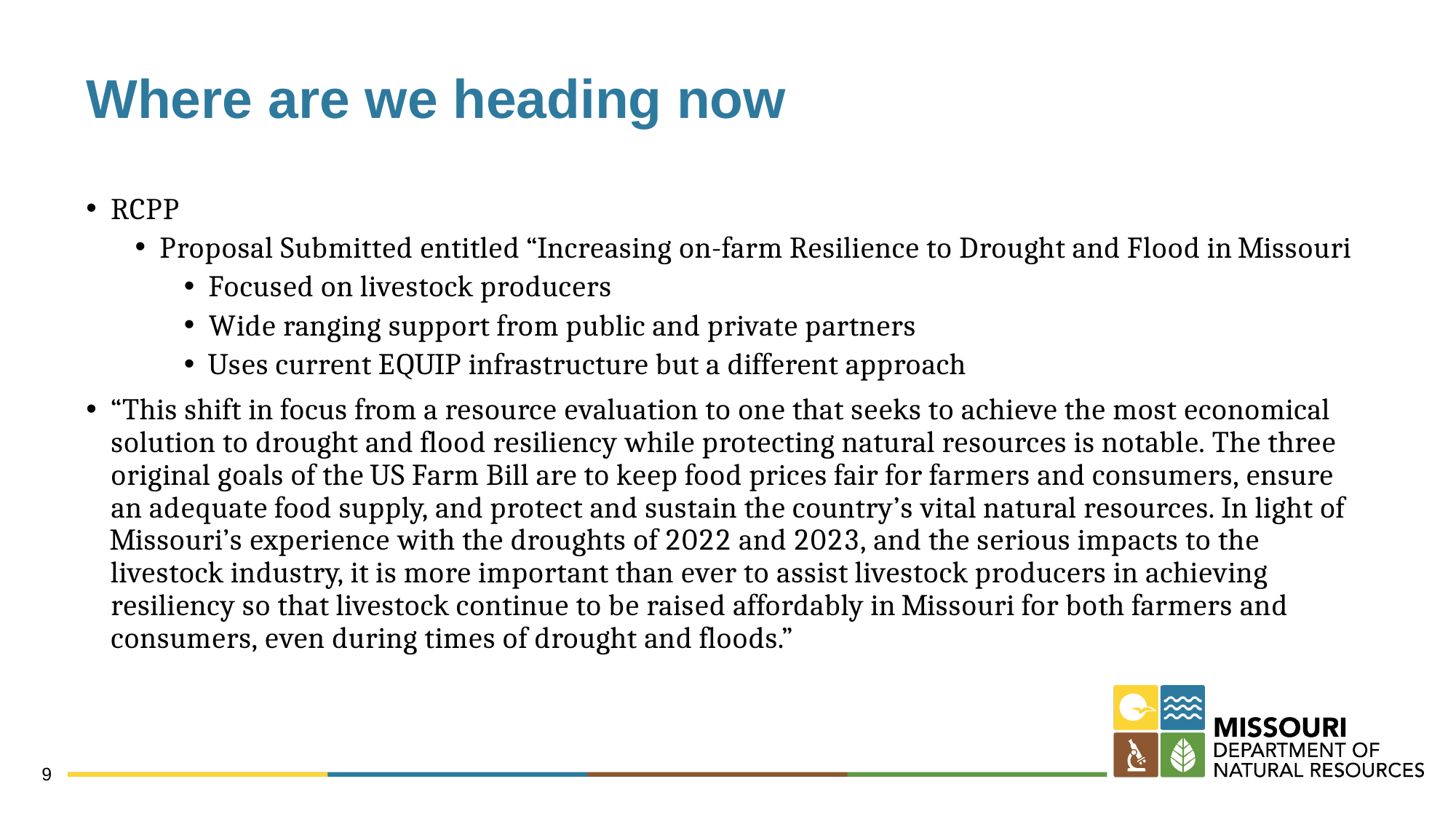

# Where are we heading now
RCPP
Proposal Submitted entitled “Increasing on-farm Resilience to Drought and Flood in Missouri
Focused on livestock producers
Wide ranging support from public and private partners
Uses current EQUIP infrastructure but a different approach
“This shift in focus from a resource evaluation to one that seeks to achieve the most economical solution to drought and flood resiliency while protecting natural resources is notable. The three original goals of the US Farm Bill are to keep food prices fair for farmers and consumers, ensure an adequate food supply, and protect and sustain the country’s vital natural resources. In light of Missouri’s experience with the droughts of 2022 and 2023, and the serious impacts to the livestock industry, it is more important than ever to assist livestock producers in achieving resiliency so that livestock continue to be raised affordably in Missouri for both farmers and consumers, even during times of drought and floods.”
9